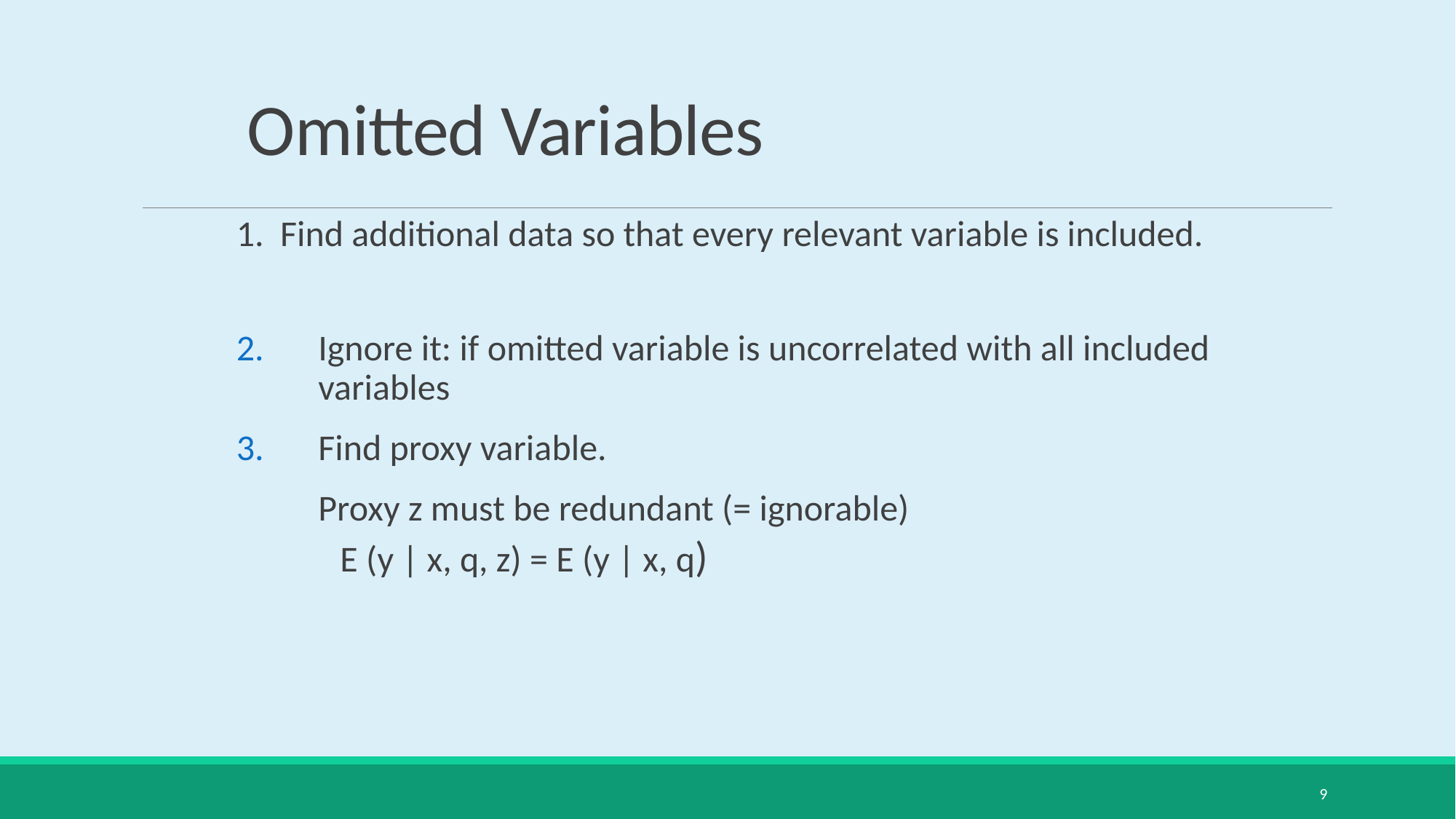

# Omitted Variables
1.  Find additional data so that every relevant variable is included.

Ignore it: if omitted variable is uncorrelated with all included variables
Find proxy variable.
          Proxy z must be redundant (= ignorable)
      E (y | x, q, z) = E (y | x, q)

9